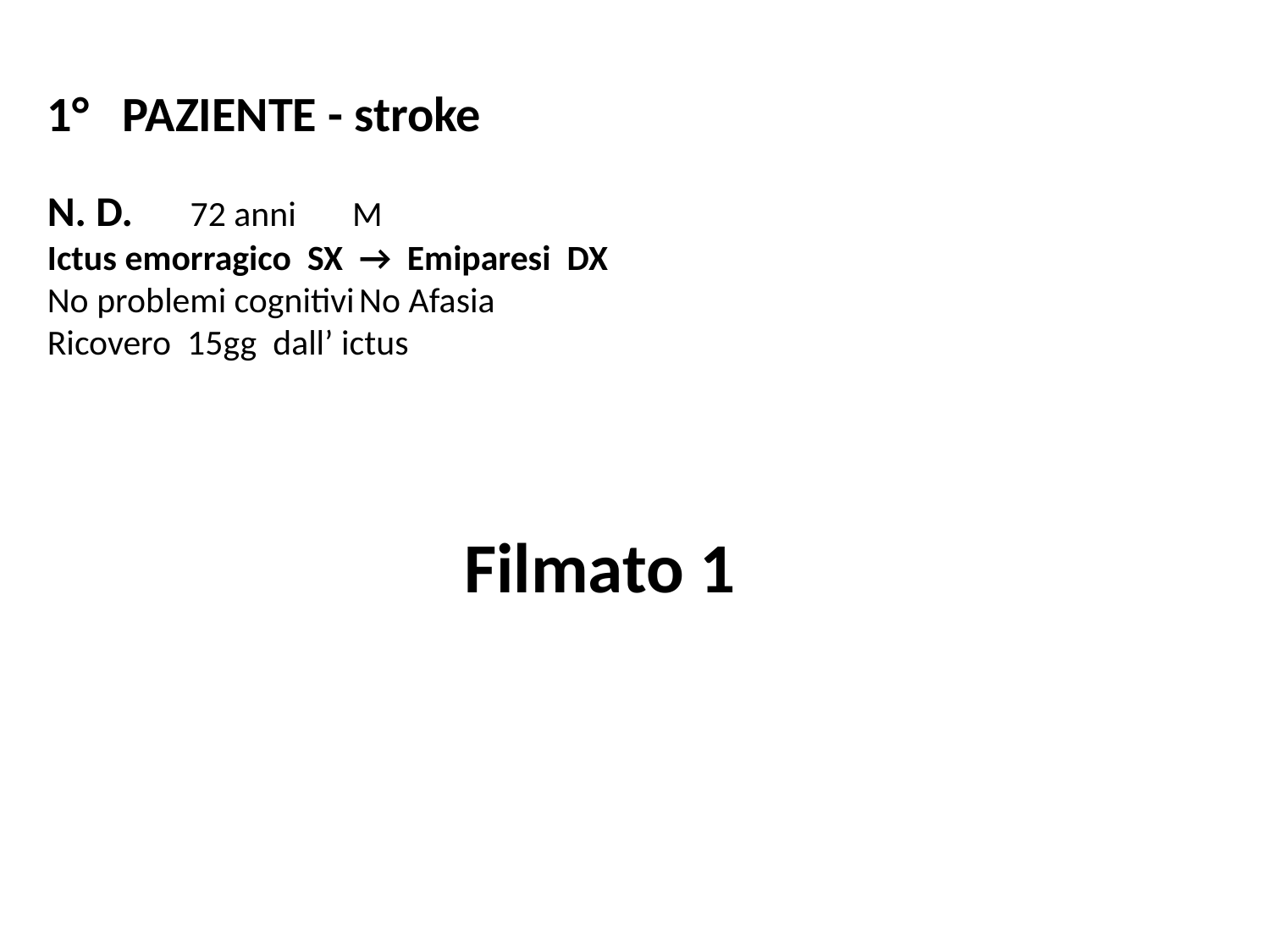

1°   PAZIENTE - stroke

N. D.      72 anni       M
Ictus emorragico  SX  →  Emiparesi  DX
No problemi cognitivi	No Afasia
Ricovero  15gg  dall’ ictus

Filmato 1